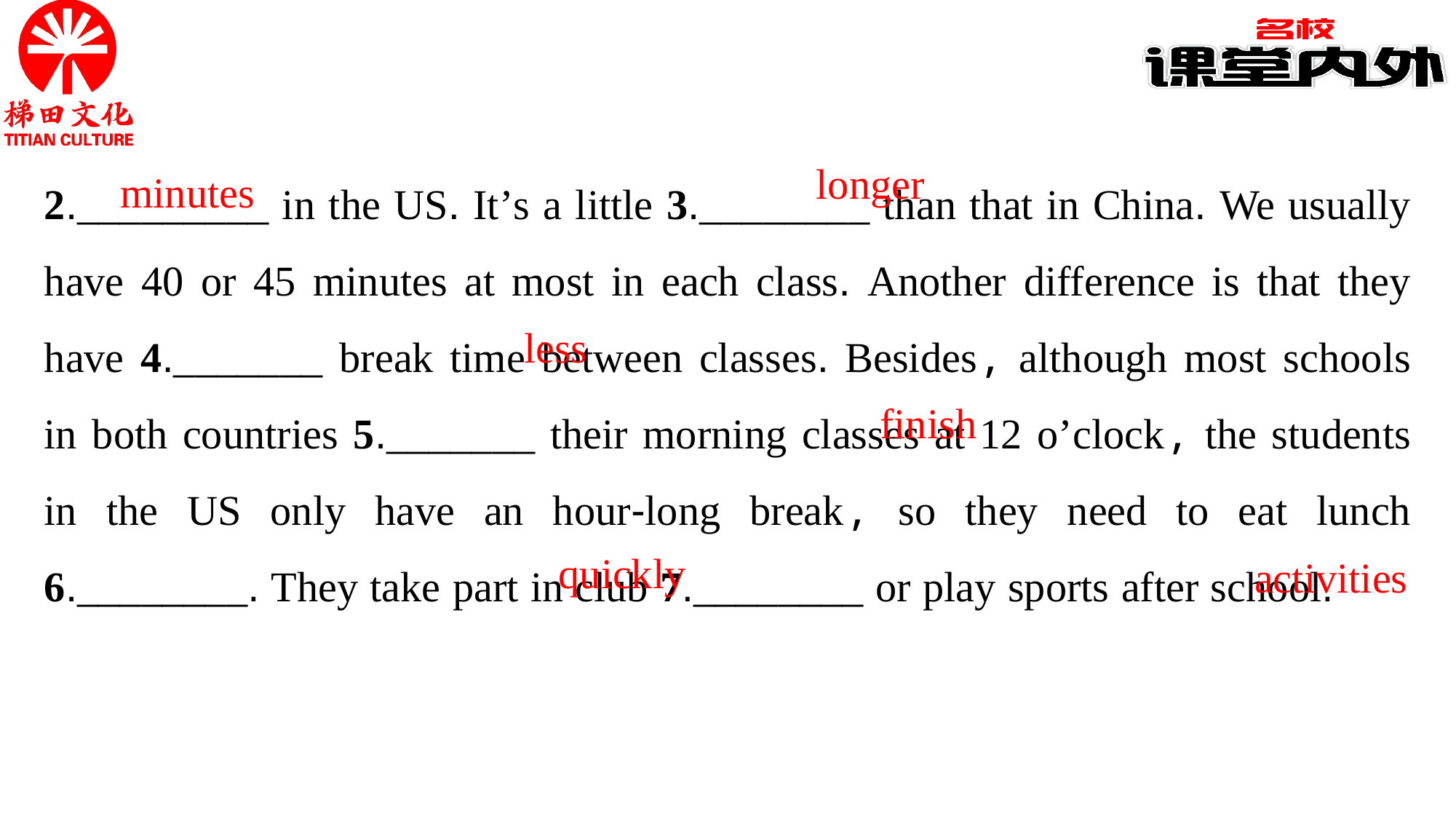

2._________ in the US. It’s a little 3.________ than that in China. We usually have 40 or 45 minutes at most in each class. Another difference is that they have 4._______ break time between classes. Besides, although most schools in both countries 5._______ their morning classes at 12 o’clock, the students in the US only have an hour-long break, so they need to eat lunch 6.________. They take part in club 7.________ or play sports after school.
longer
minutes
less
finish
quickly
activities